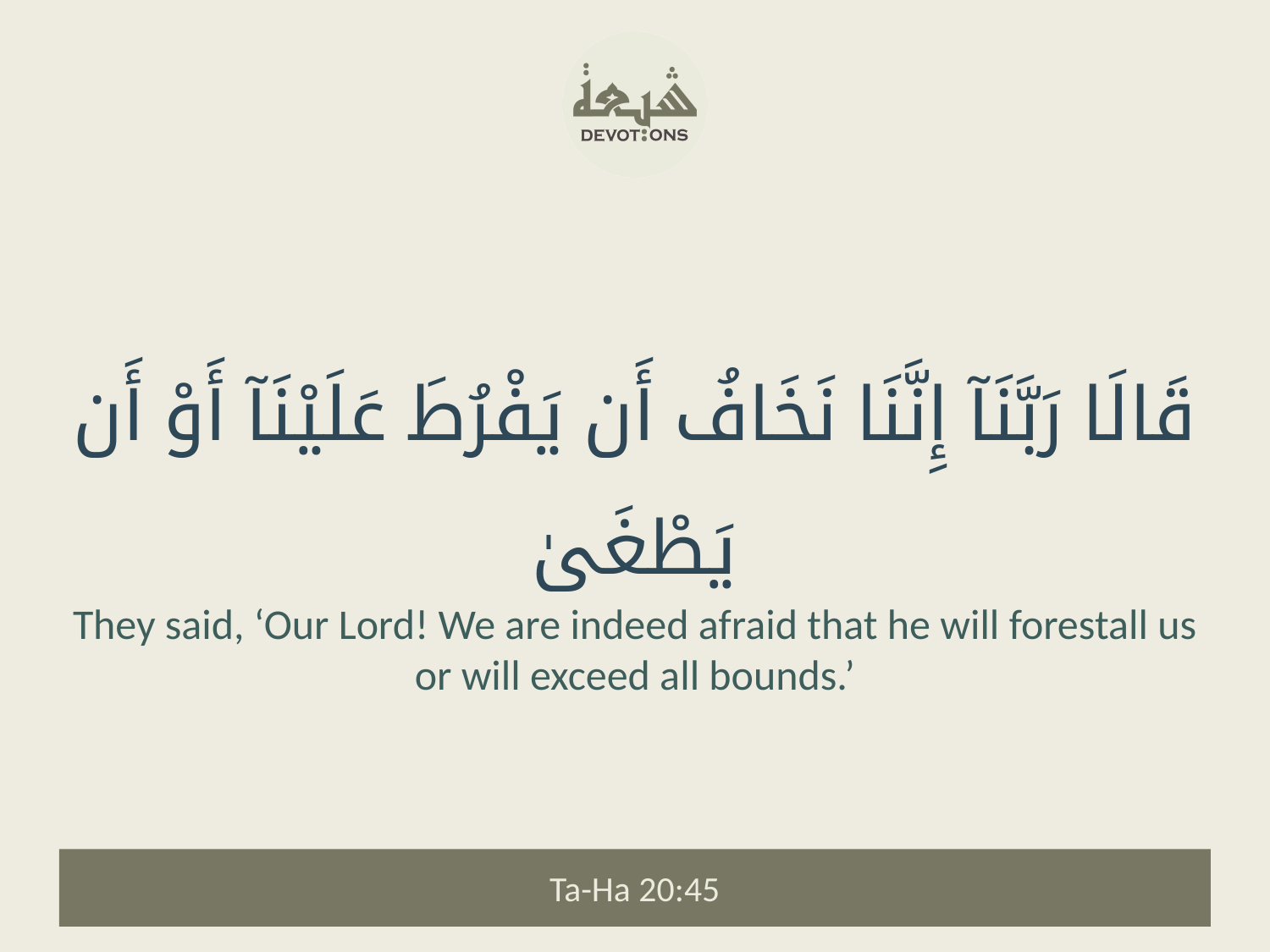

قَالَا رَبَّنَآ إِنَّنَا نَخَافُ أَن يَفْرُطَ عَلَيْنَآ أَوْ أَن يَطْغَىٰ
They said, ‘Our Lord! We are indeed afraid that he will forestall us or will exceed all bounds.’
Ta-Ha 20:45